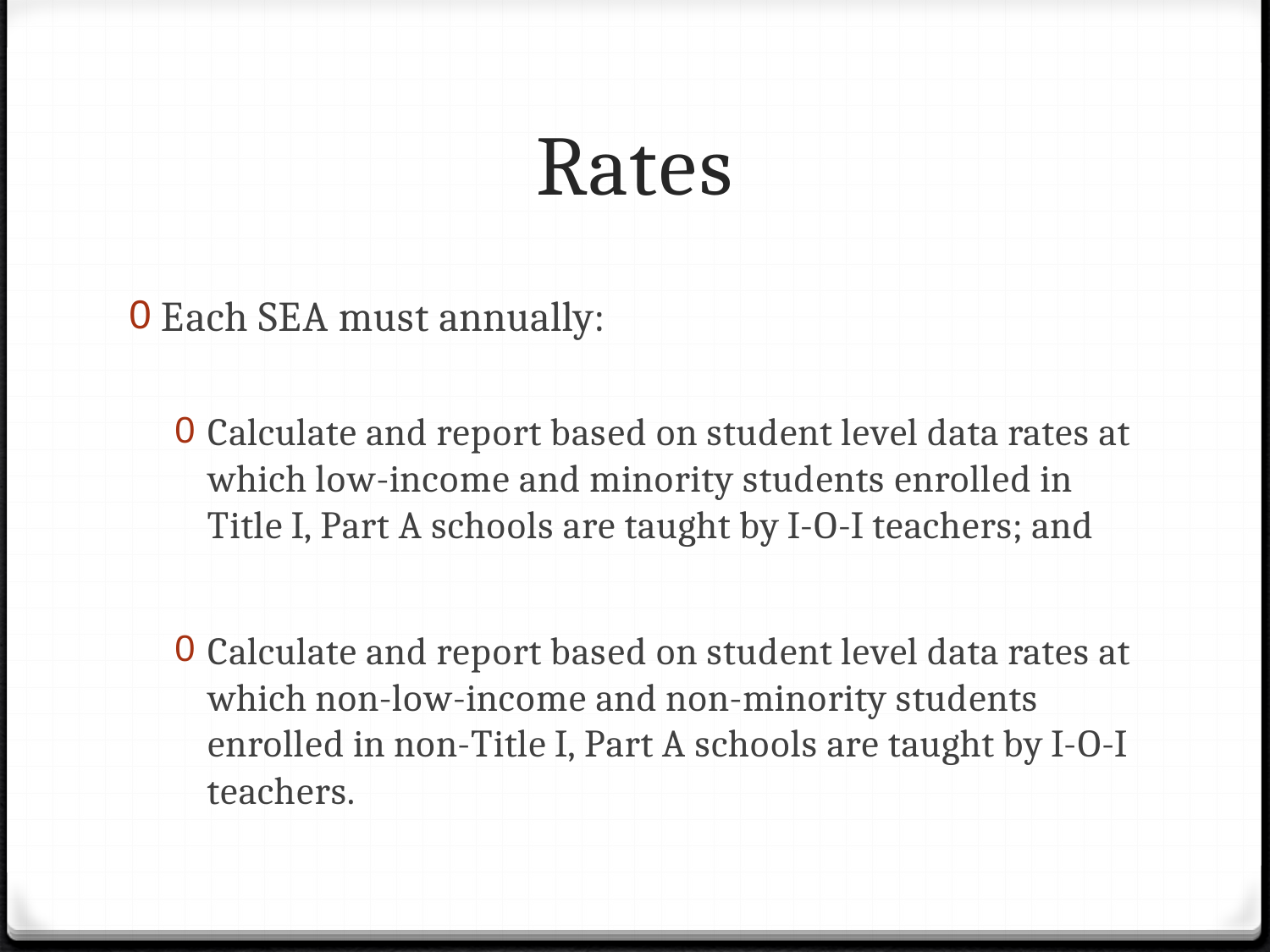

# Rates
Each SEA must annually:

Calculate and report based on student level data rates at which low-income and minority students enrolled in Title I, Part A schools are taught by I-O-I teachers; and

Calculate and report based on student level data rates at which non-low-income and non-minority students enrolled in non-Title I, Part A schools are taught by I-O-I teachers.